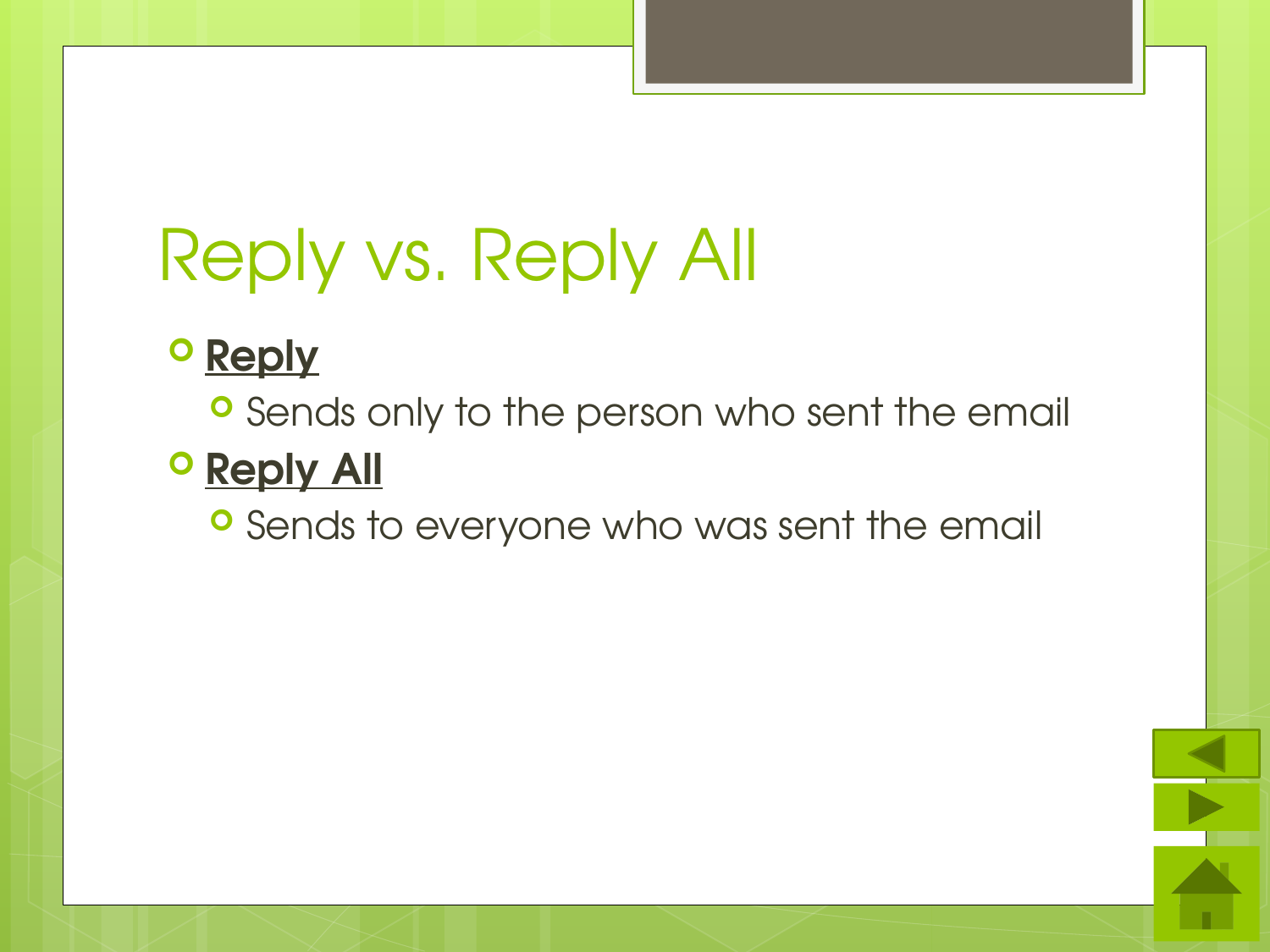

# Reply vs. Reply All
Reply
Sends only to the person who sent the email
Reply All
Sends to everyone who was sent the email